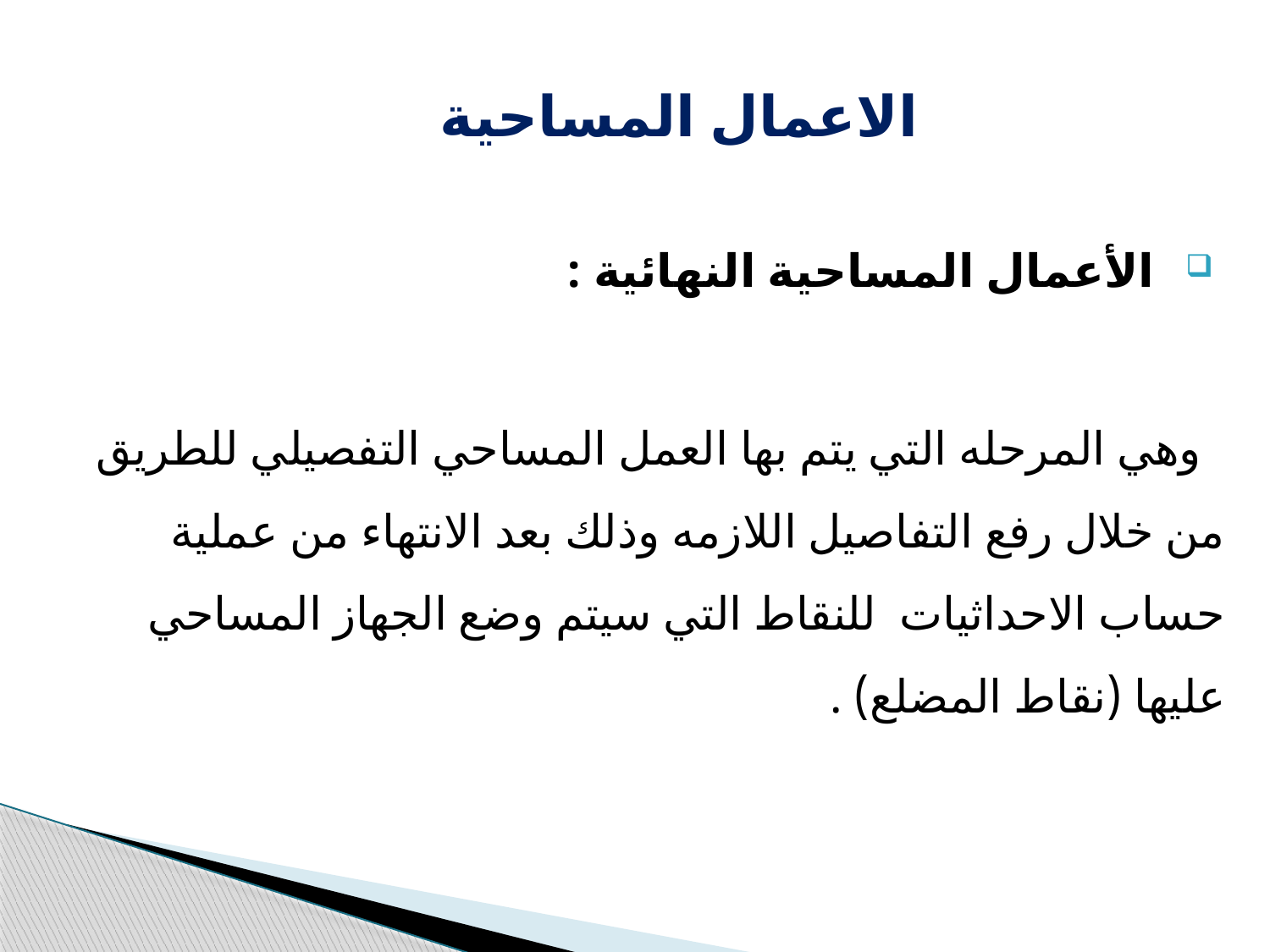

الاعمال المساحية
  الأعمال المساحية النهائية :

  وهي المرحله التي يتم بها العمل المساحي التفصيلي للطريق من خلال رفع التفاصيل اللازمه وذلك بعد الانتهاء من عملية حساب الاحداثيات  للنقاط التي سيتم وضع الجهاز المساحي عليها (نقاط المضلع) .